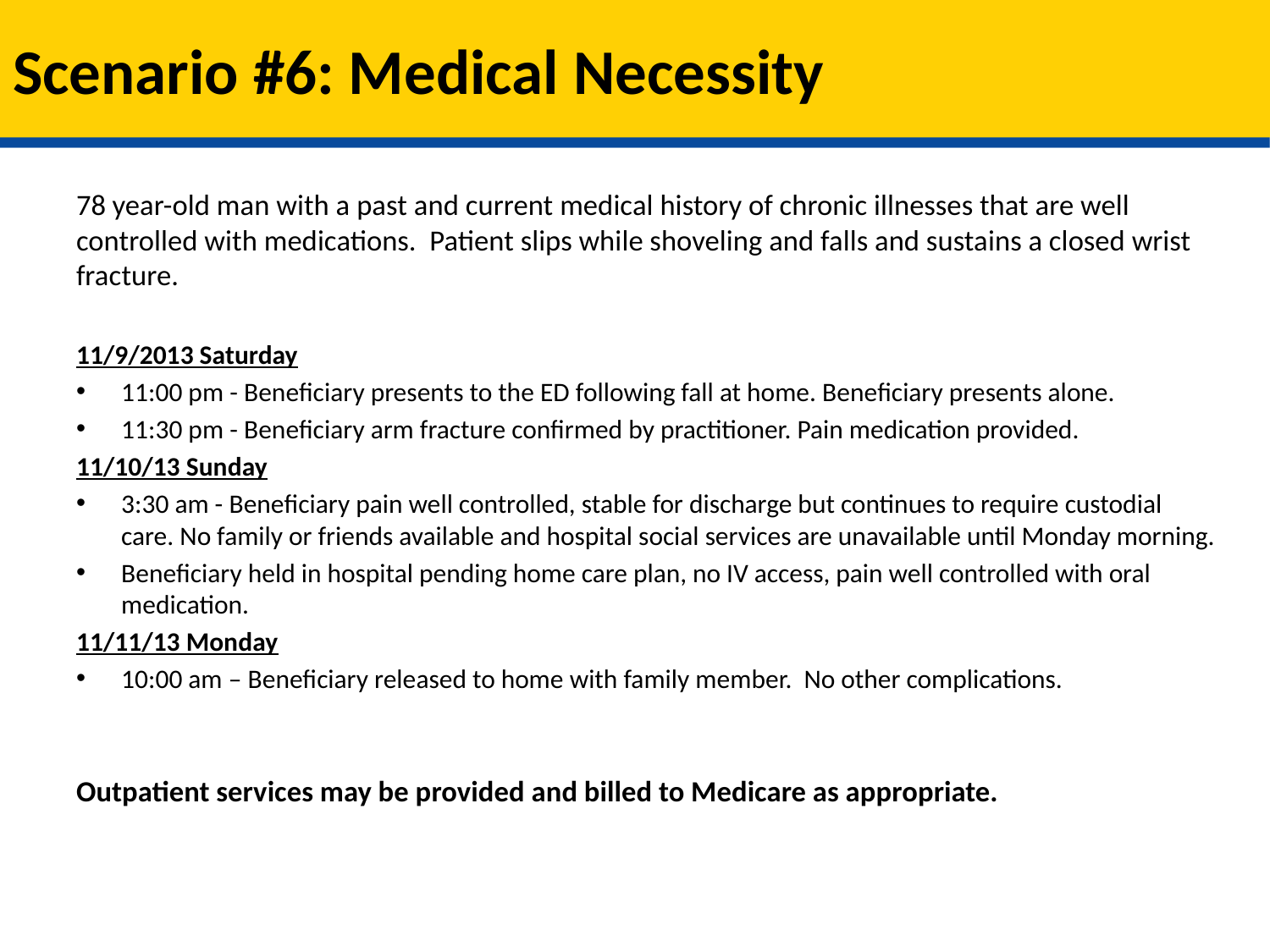

# Scenario #6: Medical Necessity
78 year-old man with a past and current medical history of chronic illnesses that are well controlled with medications.  Patient slips while shoveling and falls and sustains a closed wrist fracture.

11/9/2013 Saturday
11:00 pm - Beneficiary presents to the ED following fall at home. Beneficiary presents alone.
11:30 pm - Beneficiary arm fracture confirmed by practitioner. Pain medication provided.
11/10/13 Sunday
3:30 am - Beneficiary pain well controlled, stable for discharge but continues to require custodial care. No family or friends available and hospital social services are unavailable until Monday morning.
Beneficiary held in hospital pending home care plan, no IV access, pain well controlled with oral medication.
11/11/13 Monday
10:00 am – Beneficiary released to home with family member.  No other complications.

Outpatient services may be provided and billed to Medicare as appropriate.

16